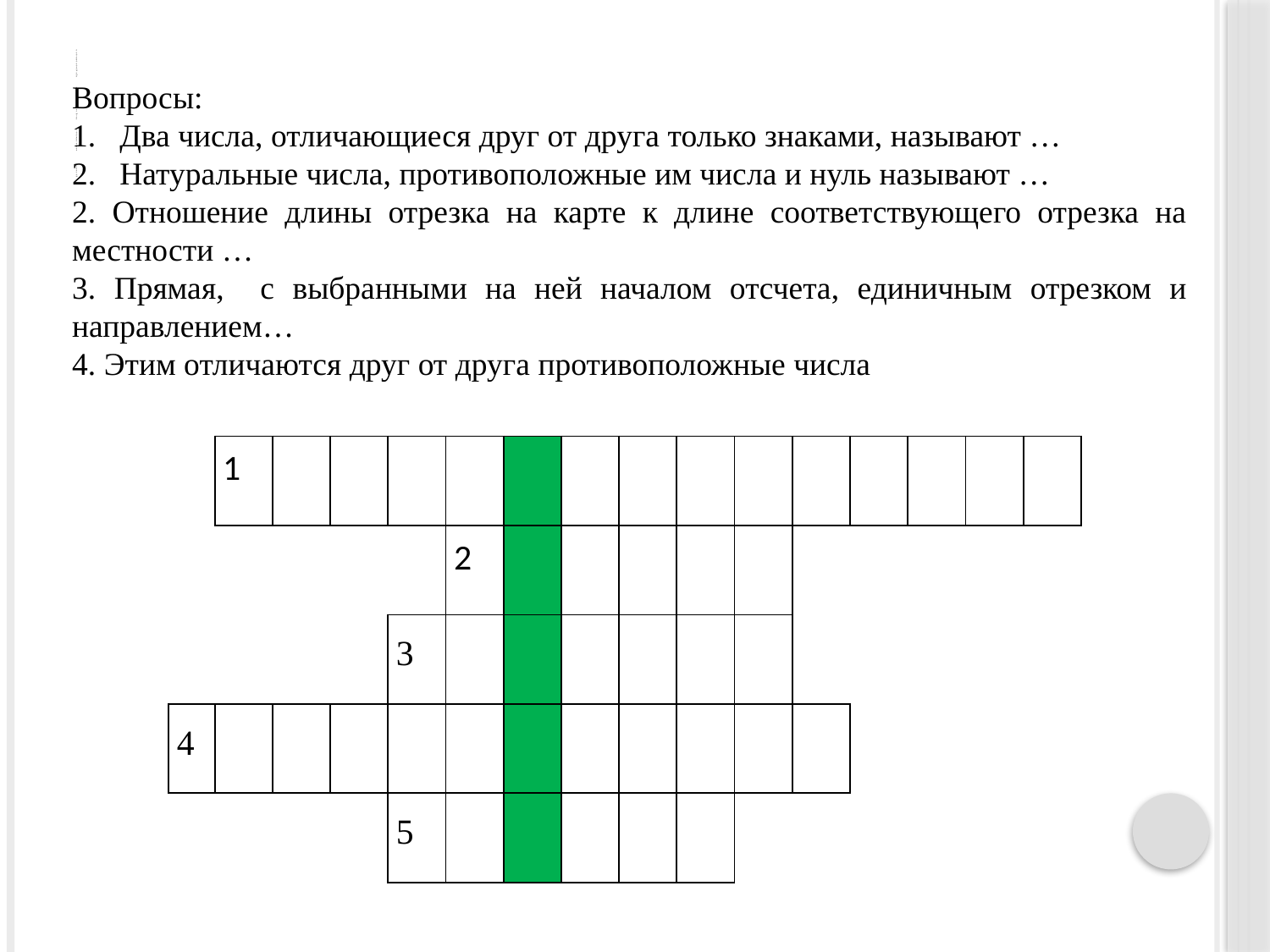

# п р о т и в о п о л о ж н ы е           ц е л ы м и           м а с ш т а б           к о о р д и н а т н а я                 з н а к о м
Вопросы:
Два числа, отличающиеся друг от друга только знаками, называют …
Натуральные числа, противоположные им числа и нуль называют …
2. Отношение длины отрезка на карте к длине соответствующего отрезка на местности …
3. Прямая,  с выбранными на ней началом отсчета, единичным отрезком и направлением…
4. Этим отличаются друг от друга противоположные числа
|  | 1 |  |  |  |  |  |  |  |  |  |  |  |  |  |  |
| --- | --- | --- | --- | --- | --- | --- | --- | --- | --- | --- | --- | --- | --- | --- | --- |
|  |  |  |  |  | 2 |  |  |  |  |  |  |  |  |  |  |
|  |  |  |  | 3 |  |  |  |  |  |  |  |  |  |  |  |
| 4 |  |  |  |  |  |  |  |  |  |  |  |  |  |  |  |
|  |  |  |  | 5 |  |  |  |  |  |  |  |  |  |  |  |